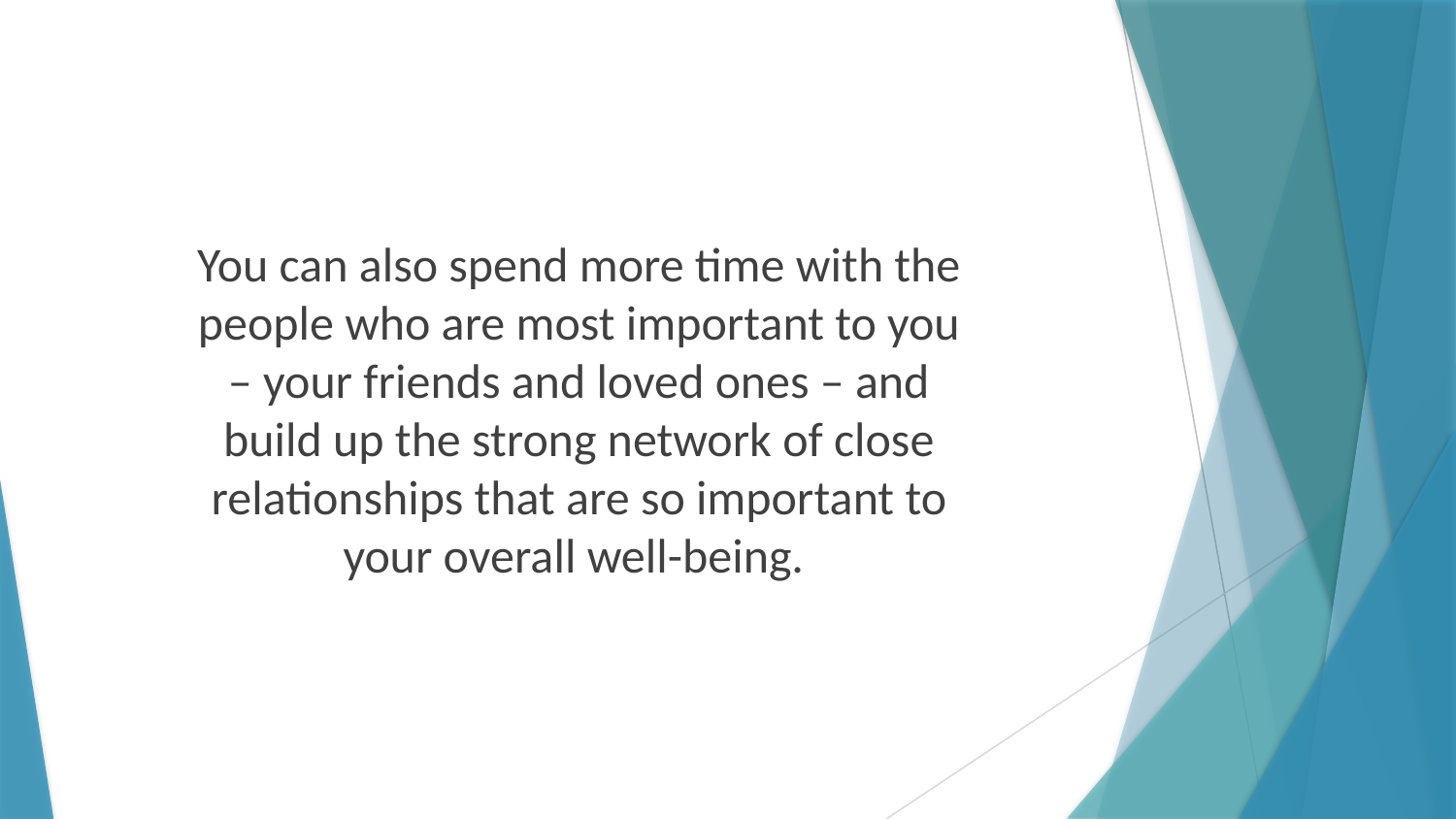

You can also spend more time with the people who are most important to you – your friends and loved ones – and build up the strong network of close relationships that are so important to your overall well-being.